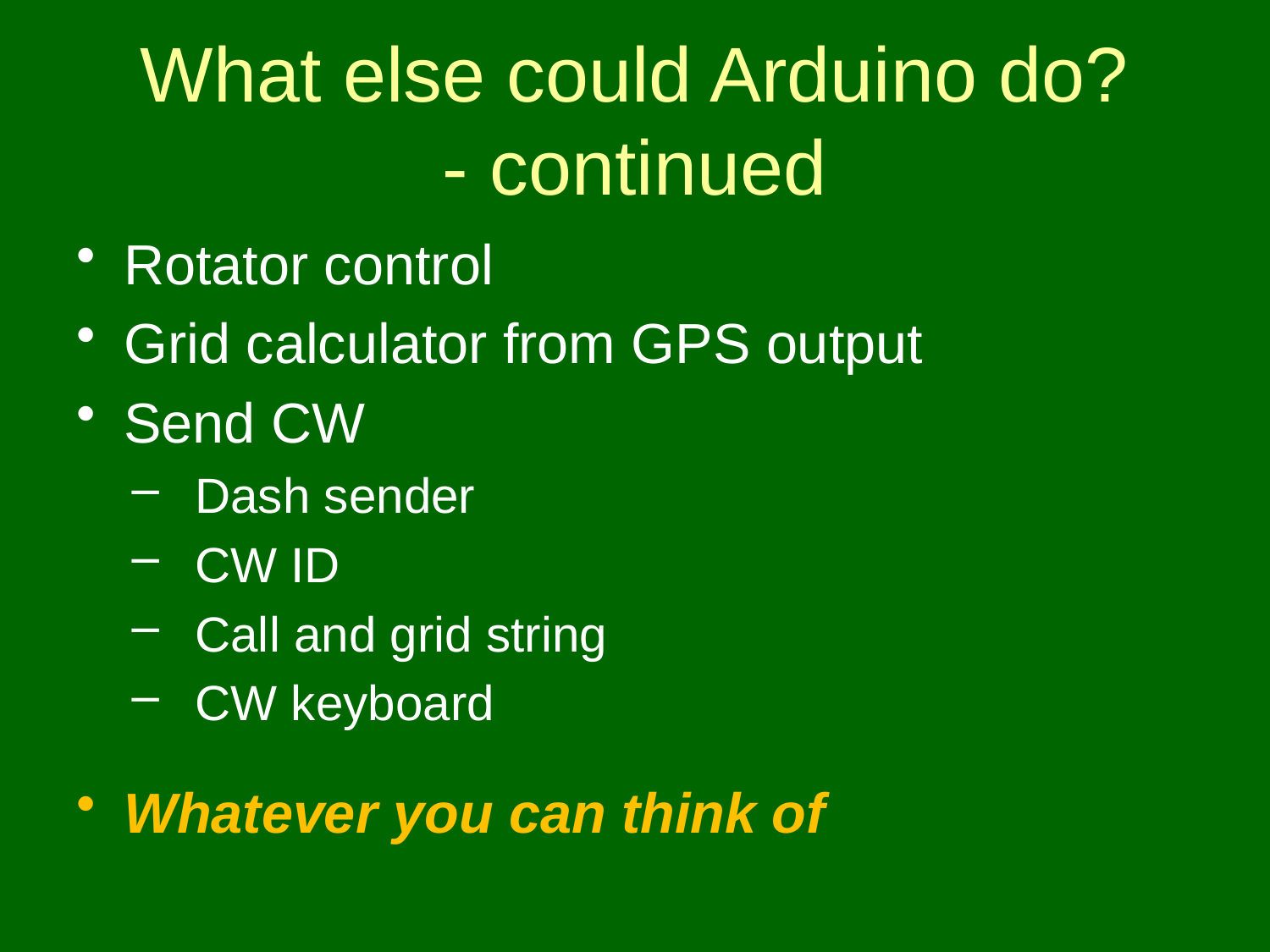

# What else could Arduino do? - continued
Rotator control
Grid calculator from GPS output
Send CW
Dash sender
CW ID
Call and grid string
CW keyboard

Whatever you can think of